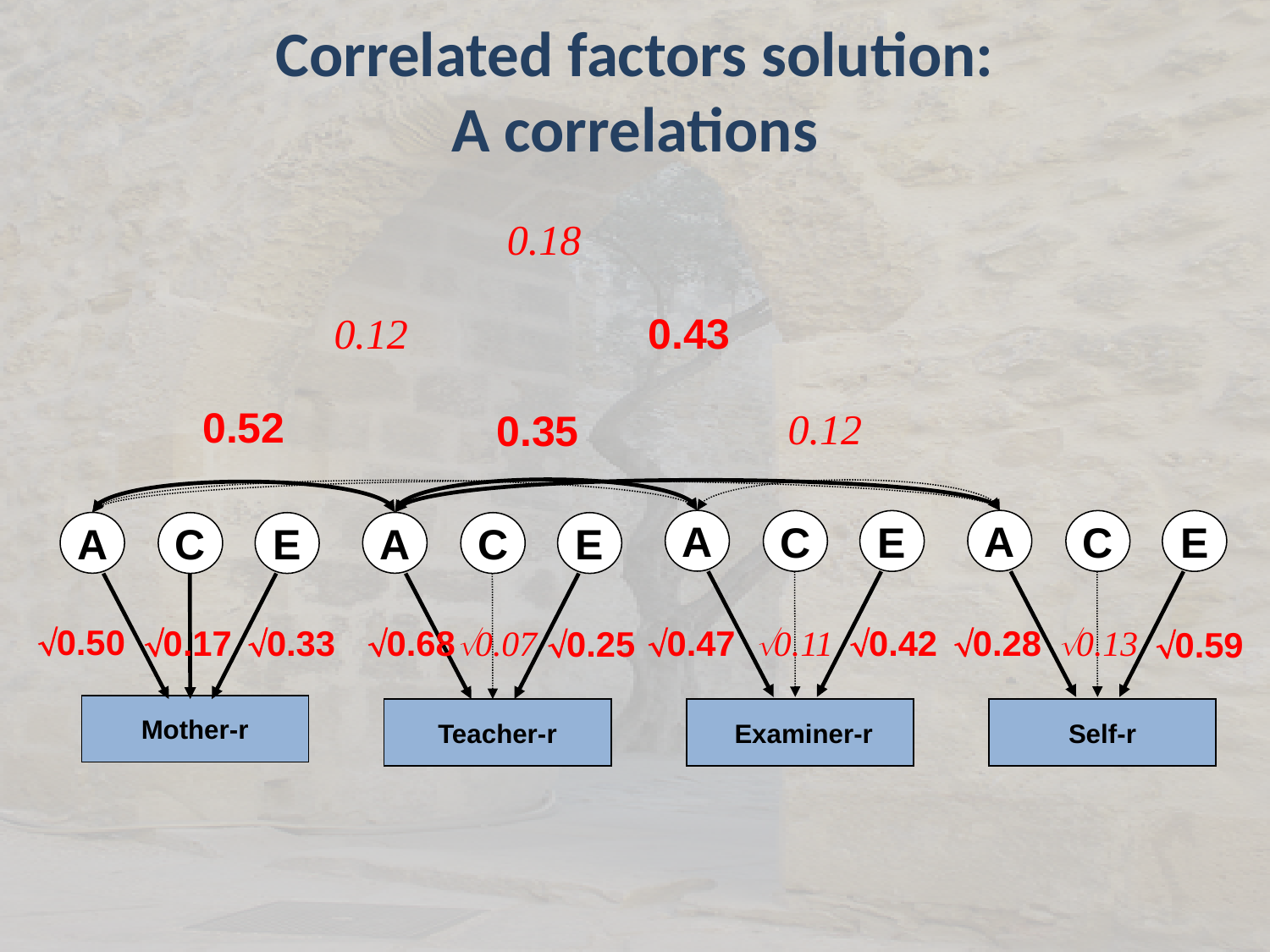

# Correlated factors solution: A correlations
0.18
0.43
0.12
0.52
0.12
0.35
A
A
C
E
C
E
A
A
C
E
C
E

√0.50
√0.17
√0.33
√0.68
√0.07
√0.47
√0.11
√0.42
√0.28
√0.13
√0.25
√0.59
Mother-r
Teacher-r
 Examiner-r
Self-r